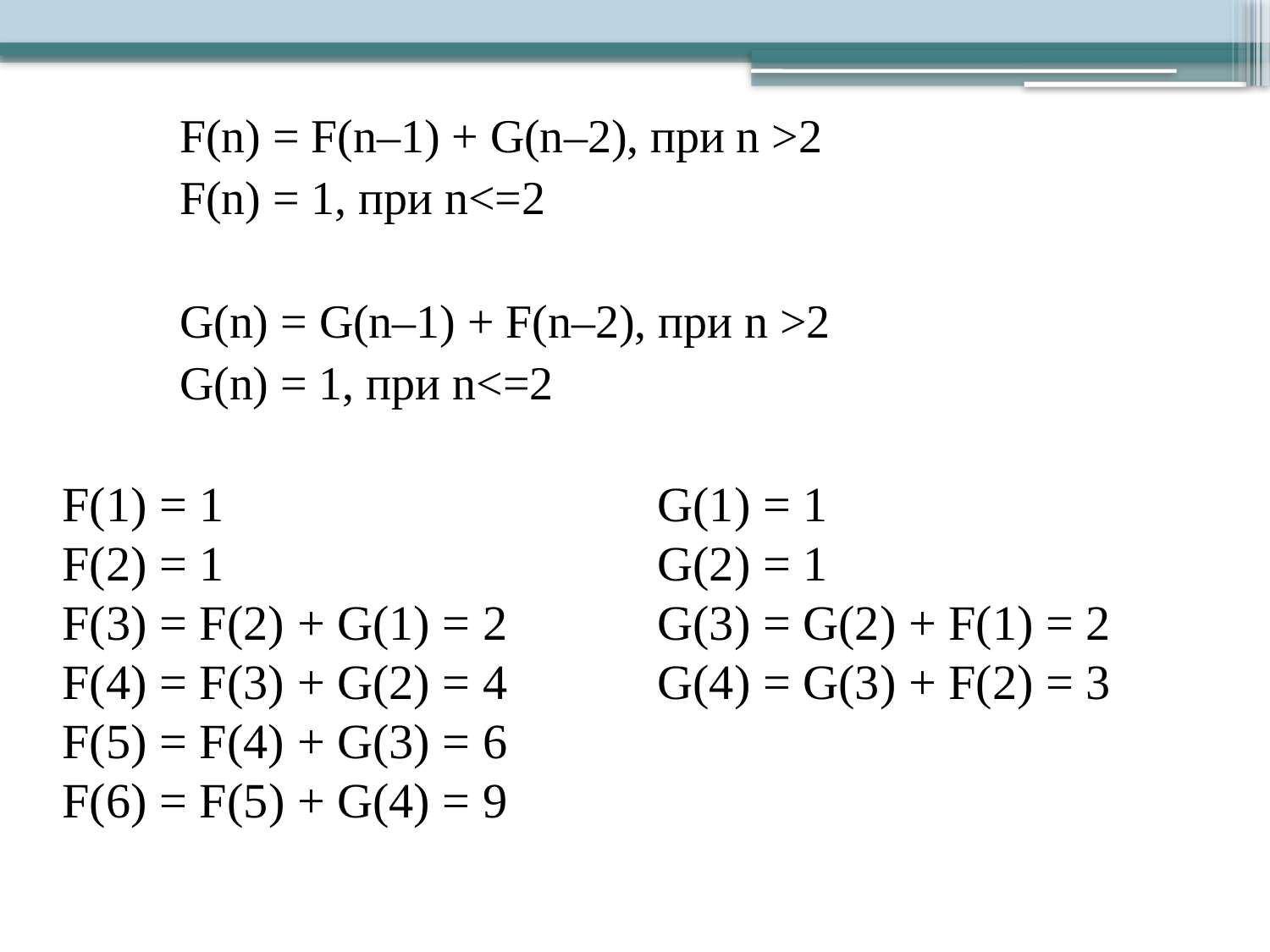

F(n) = F(n–1) + G(n–2), при n >2
F(n) = 1, при n<=2

G(n) = G(n–1) + F(n–2), при n >2
G(n) = 1, при n<=2

F(1) = 1
F(2) = 1
F(3) = F(2) + G(1) = 2
F(4) = F(3) + G(2) = 4
F(5) = F(4) + G(3) = 6
F(6) = F(5) + G(4) = 9

G(1) = 1
G(2) = 1
G(3) = G(2) + F(1) = 2
G(4) = G(3) + F(2) = 3